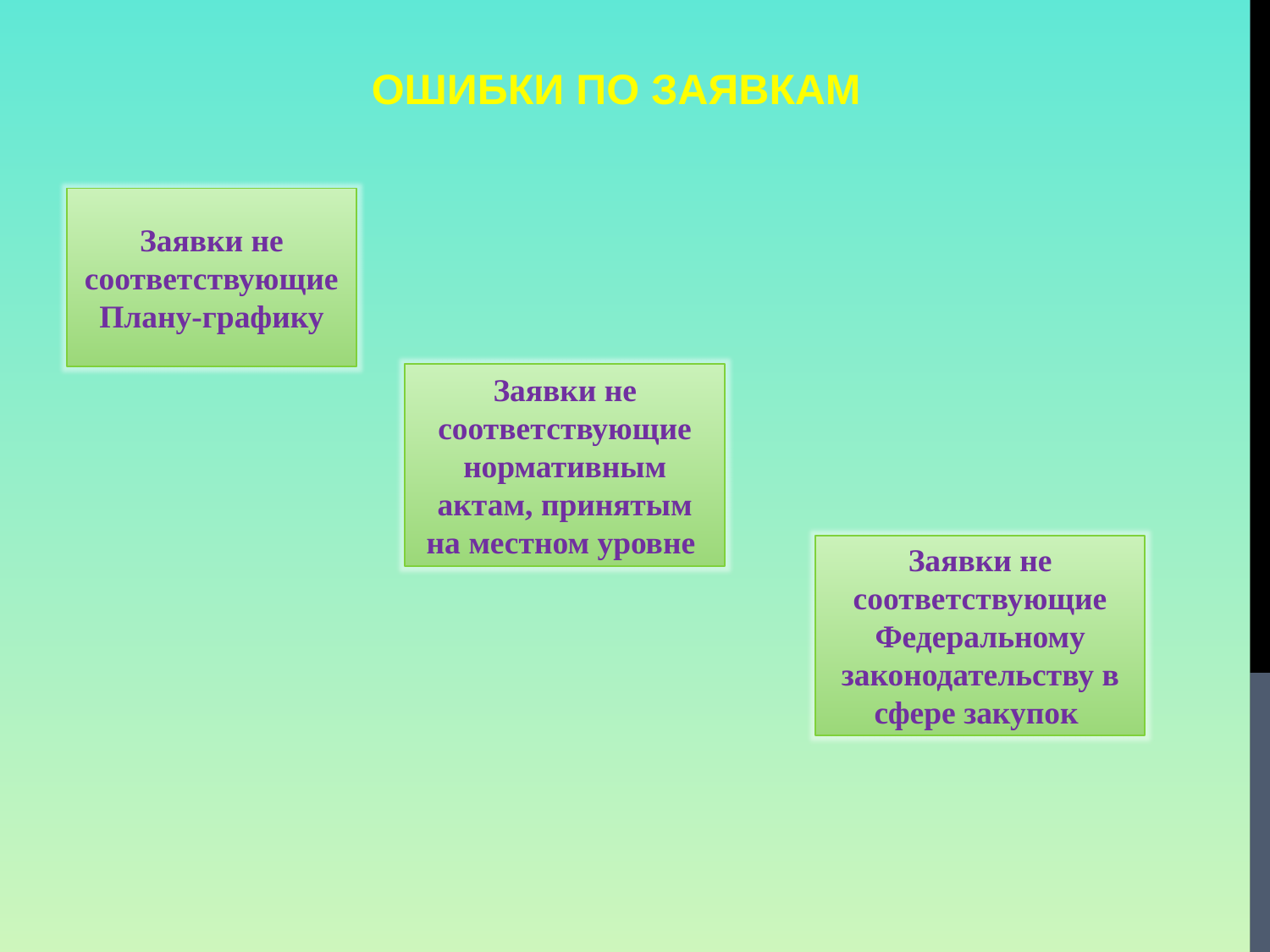

Ошибки по заявкам
Заявки не соответствующие Плану-графику
Заявки не соответствующие нормативным актам, принятым на местном уровне
Заявки не соответствующие Федеральному законодательству в сфере закупок